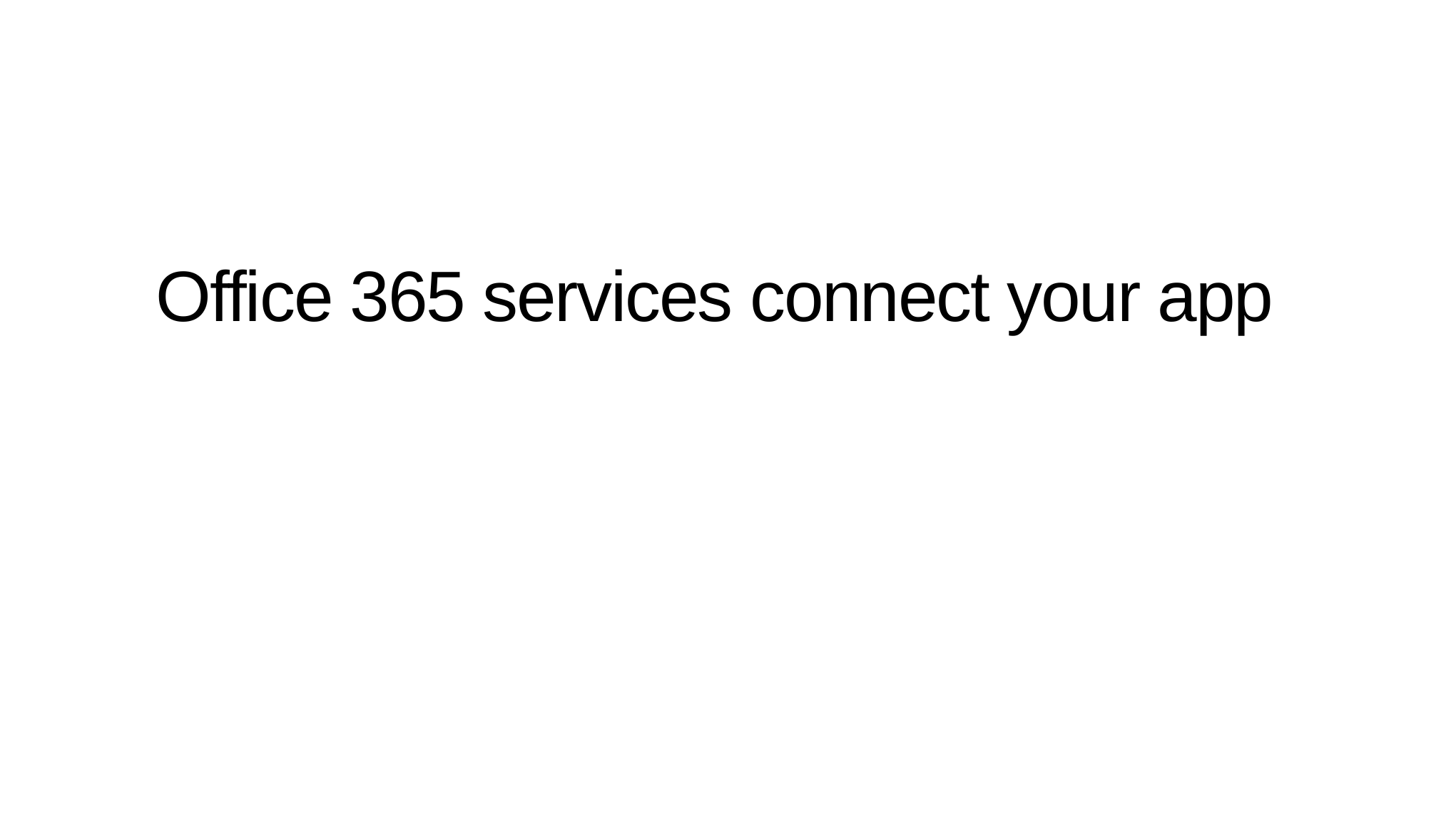

# Office 365 services connect your app